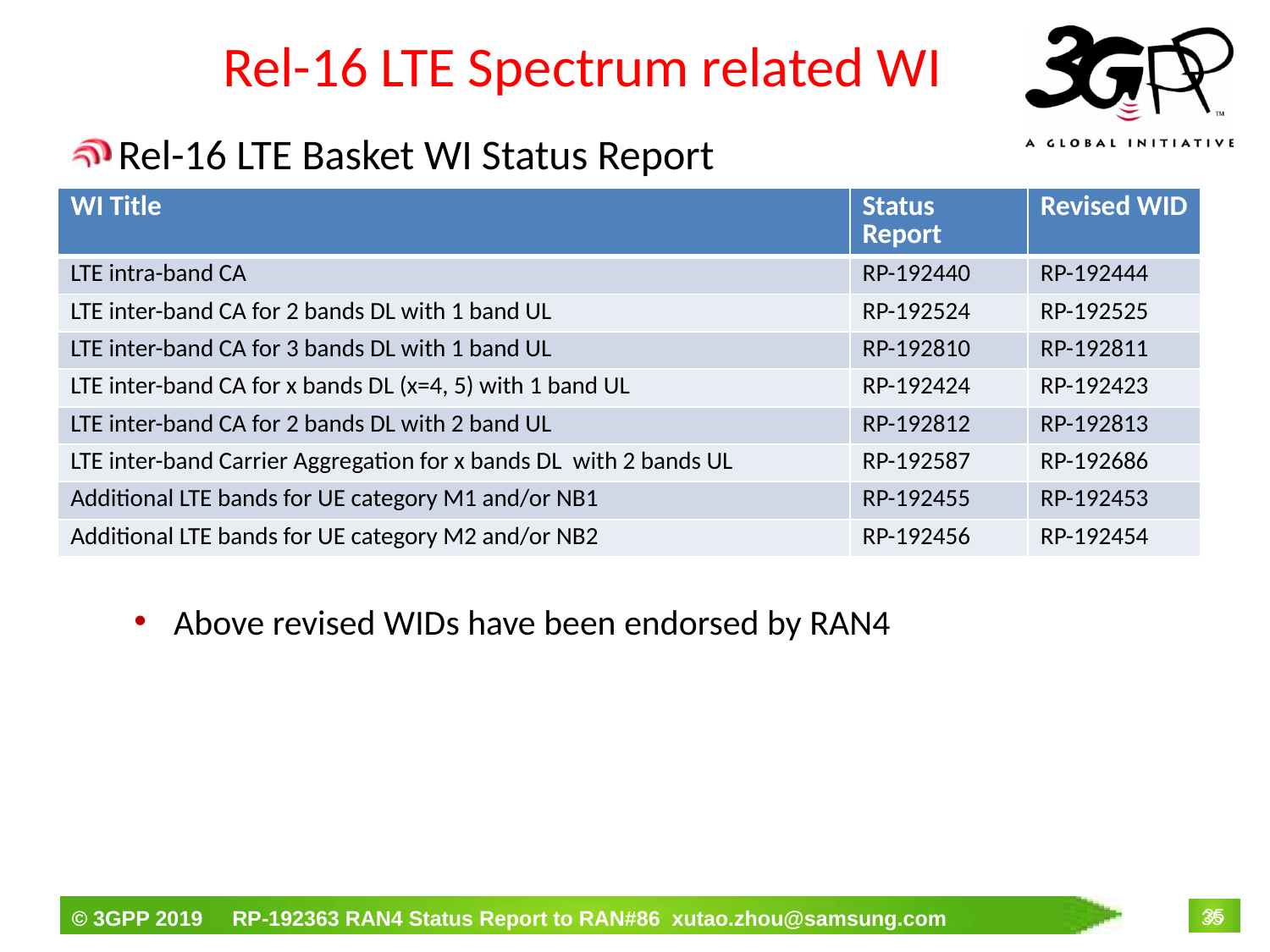

# Rel-16 LTE Spectrum related WI
Rel-16 LTE Basket WI Status Report

Above revised WIDs have been endorsed by RAN4

| WI Title | Status Report | Revised WID |
| --- | --- | --- |
| LTE intra-band CA | RP-192440 | RP-192444 |
| LTE inter-band CA for 2 bands DL with 1 band UL | RP-192524 | RP-192525 |
| LTE inter-band CA for 3 bands DL with 1 band UL | RP-192810 | RP-192811 |
| LTE inter-band CA for x bands DL (x=4, 5) with 1 band UL | RP-192424 | RP-192423 |
| LTE inter-band CA for 2 bands DL with 2 band UL | RP-192812 | RP-192813 |
| LTE inter-band Carrier Aggregation for x bands DL with 2 bands UL | RP-192587 | RP-192686 |
| Additional LTE bands for UE category M1 and/or NB1 | RP-192455 | RP-192453 |
| Additional LTE bands for UE category M2 and/or NB2 | RP-192456 | RP-192454 |
35